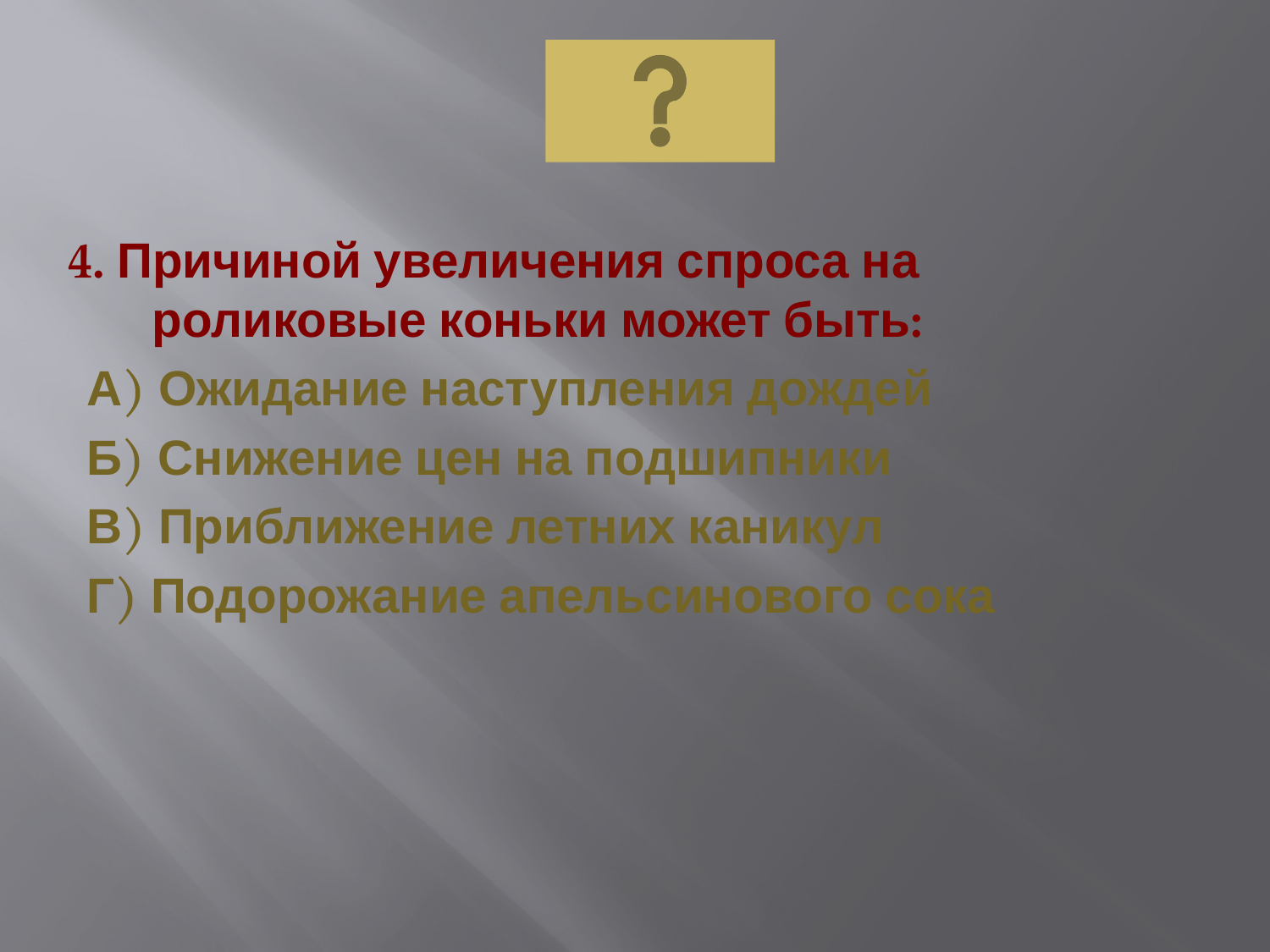

4. Причиной увеличения спроса на роликовые коньки может быть:
А) Ожидание наступления дождей
Б) Снижение цен на подшипники
В) Приближение летних каникул
Г) Подорожание апельсинового сока